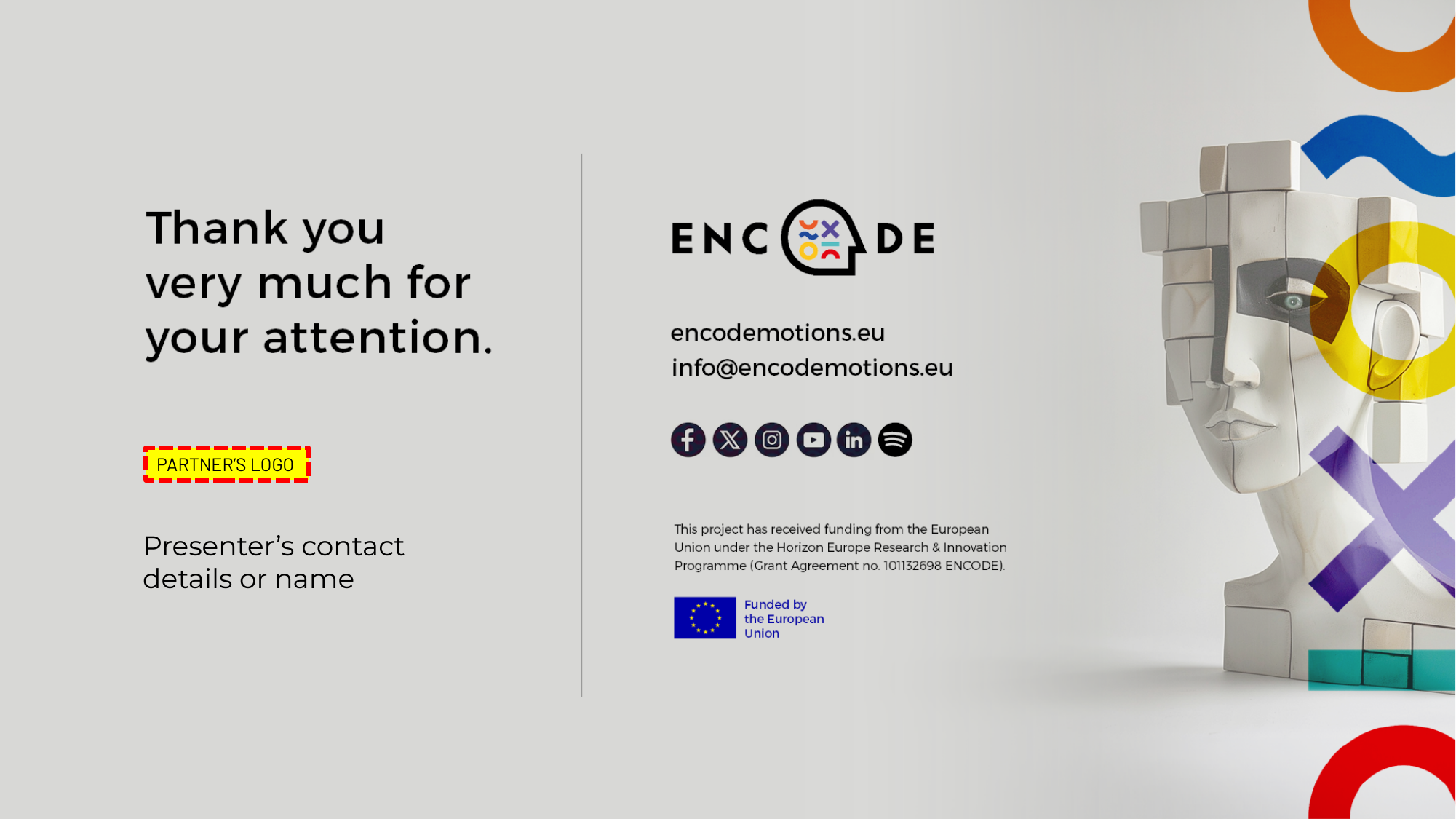

PARTNER’S LOGO
Presenter’s contact details or name